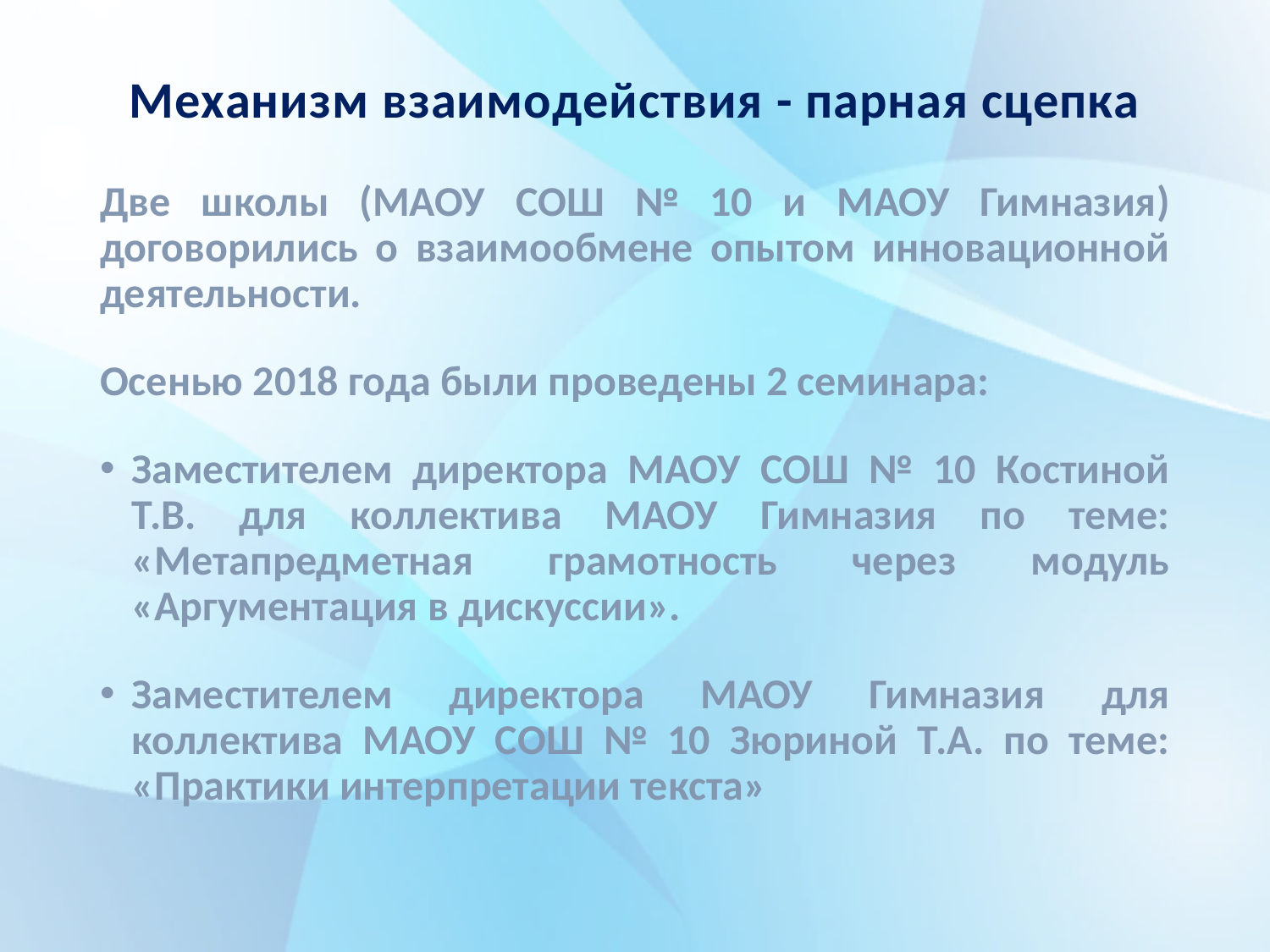

# Механизм взаимодействия - парная сцепка
Две школы (МАОУ СОШ № 10 и МАОУ Гимназия) договорились о взаимообмене опытом инновационной деятельности.
Осенью 2018 года были проведены 2 семинара:
Заместителем директора МАОУ СОШ № 10 Костиной Т.В. для коллектива МАОУ Гимназия по теме: «Метапредметная грамотность через модуль «Аргументация в дискуссии».
Заместителем директора МАОУ Гимназия для коллектива МАОУ СОШ № 10 Зюриной Т.А. по теме: «Практики интерпретации текста»